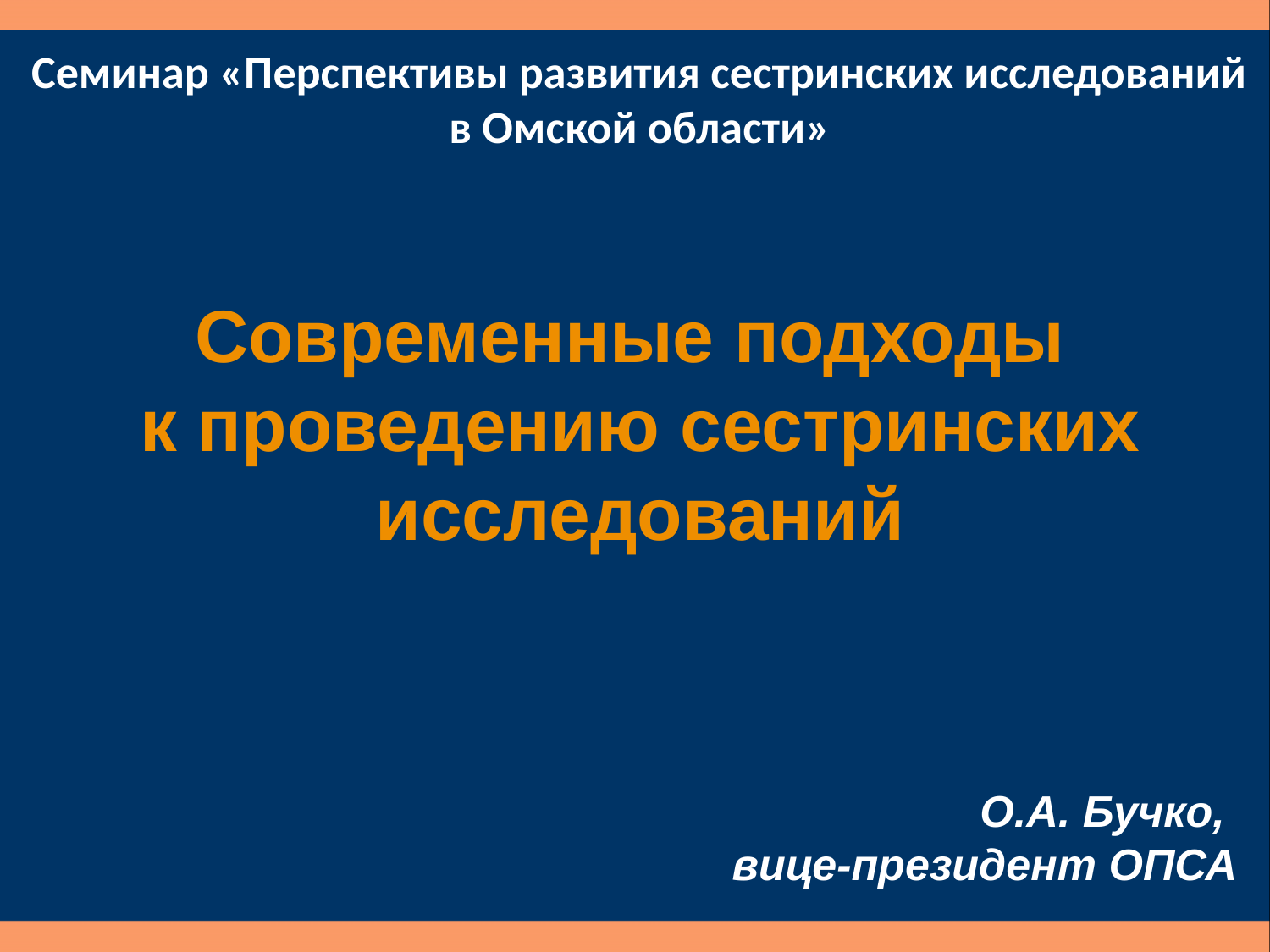

Семинар «Перспективы развития сестринских исследований в Омской области»

Современные подходы
к проведению сестринских исследований
О.А. Бучко,
вице-президент ОПСА